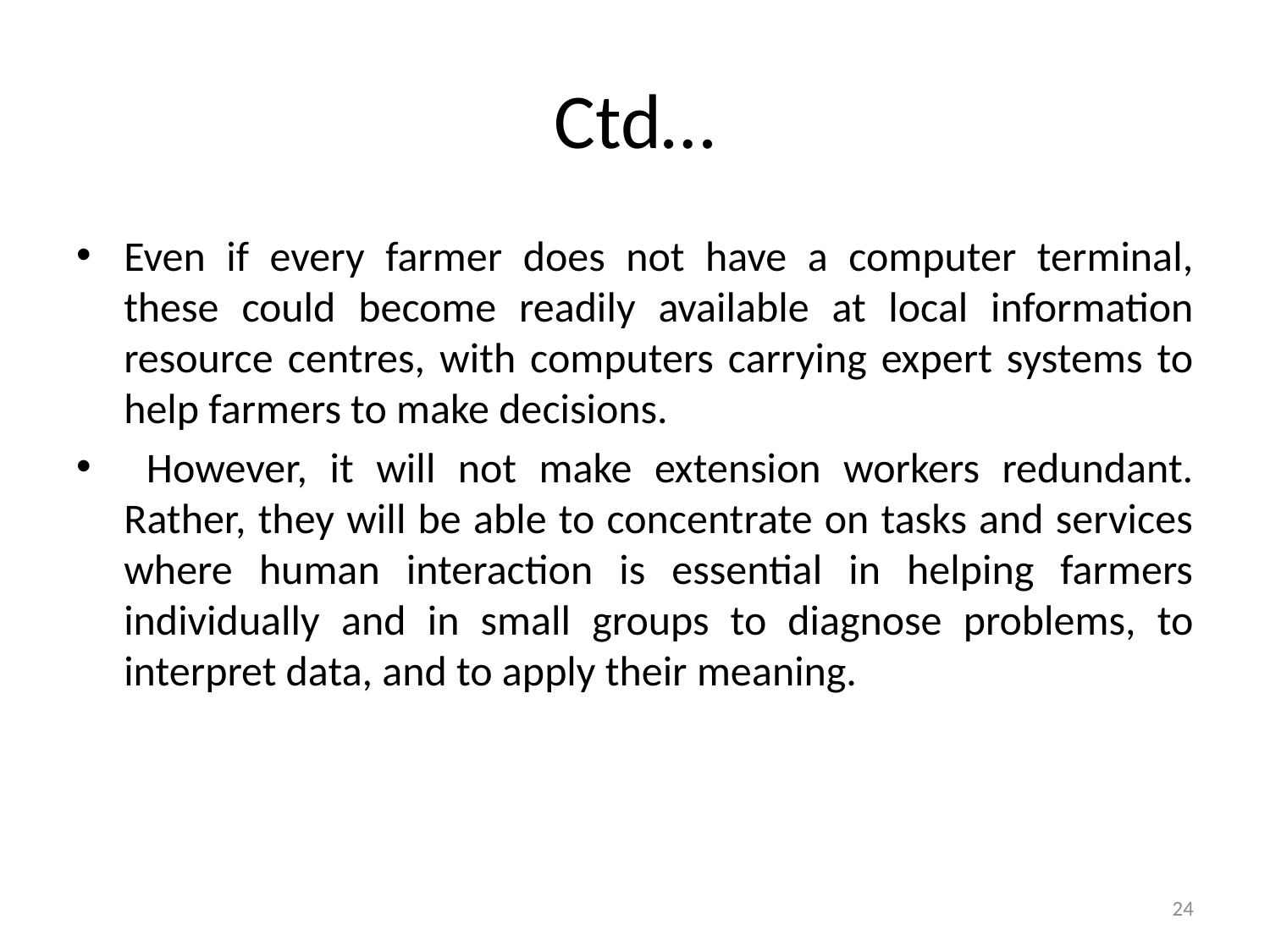

# Ctd…
Even if every farmer does not have a computer terminal, these could become readily available at local information resource centres, with computers carrying expert systems to help farmers to make decisions.
 However, it will not make extension workers redundant. Rather, they will be able to concentrate on tasks and services where human interaction is essential in helping farmers individually and in small groups to diagnose problems, to interpret data, and to apply their meaning.

24